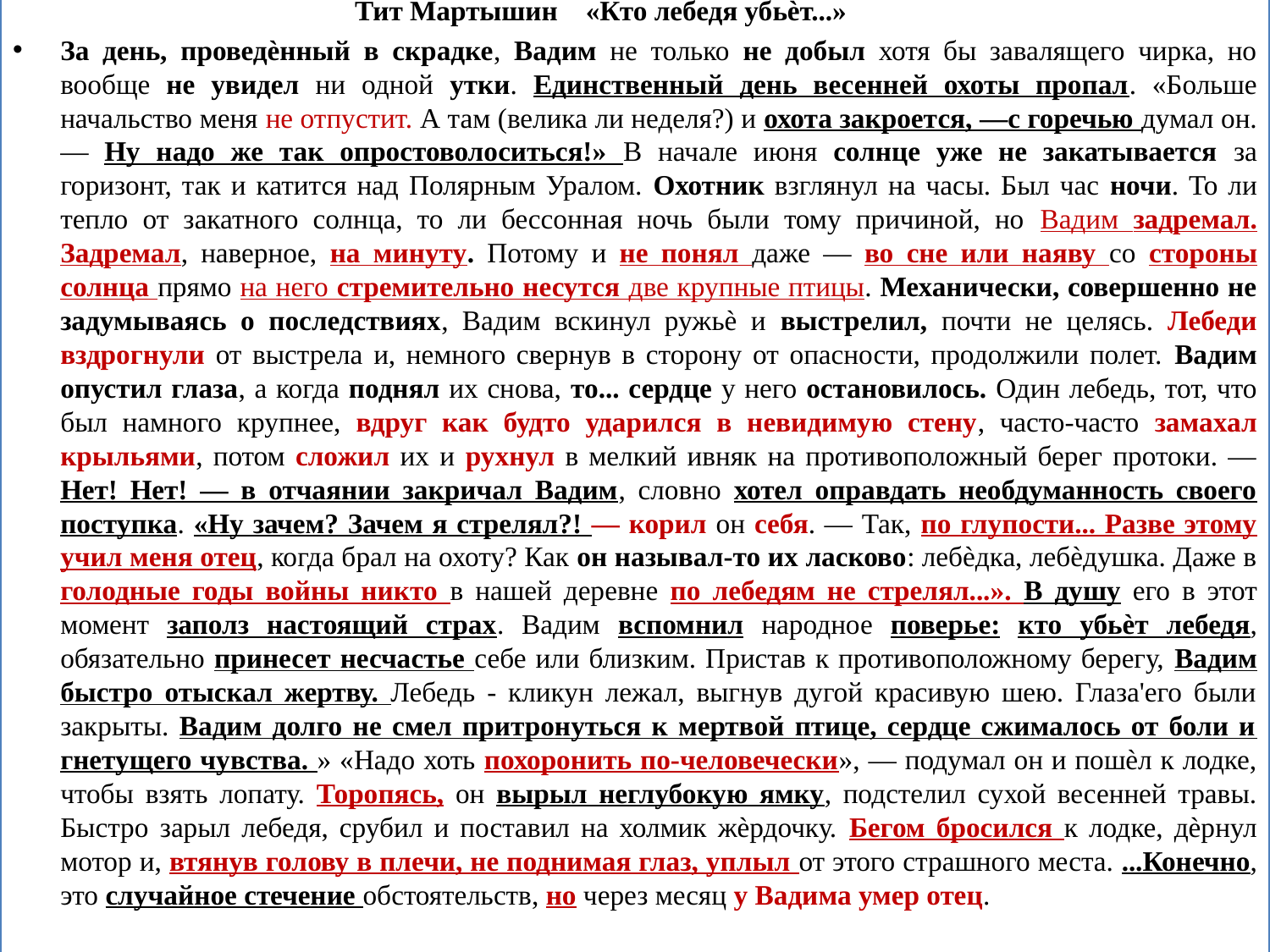

Тит Мартышин    «Кто лебедя убьѐт...»
За день, проведѐнный в скрадке, Вадим не только не добыл хотя бы завалящего чирка, но вообще не увидел ни одной утки. Единственный день весенней охоты пропал. «Больше начальство меня не отпустит. А там (велика ли неделя?) и охота закроется, —с горечью думал он.— Ну надо же так опростоволоситься!» В начале июня солнце уже не закатывается за горизонт, так и катится над Полярным Уралом. Охотник взглянул на часы. Был час ночи. То ли тепло от закатного солнца, то ли бессонная ночь были тому причиной, но Вадим задремал. Задремал, наверное, на минуту. Потому и не понял даже — во сне или наяву со стороны солнца прямо на него стремительно несутся две крупные птицы. Механически, совершенно не задумываясь о последствиях, Вадим вскинул ружьѐ и выстрелил, почти не целясь. Лебеди вздрогнули от выстрела и, немного свернув в сторону от опасности, продолжили полет. Вадим опустил глаза, а когда поднял их снова, то... сердце у него остановилось. Один лебедь, тот, что был намного крупнее, вдруг как будто ударился в невидимую стену, часто-часто замахал крыльями, потом сложил их и рухнул в мелкий ивняк на противоположный берег протоки. — Нет! Нет! — в отчаянии закричал Вадим, словно хотел оправдать необдуманность своего поступка. «Ну зачем? Зачем я стрелял?! — корил он себя. — Так, по глупости... Разве этому учил меня отец, когда брал на охоту? Как он называл-то их ласково: лебѐдка, лебѐдушка. Даже в голодные годы войны никто в нашей деревне по лебедям не стрелял...». В душу его в этот момент заполз настоящий страх. Вадим вспомнил народное поверье: кто убьѐт лебедя, обязательно принесет несчастье себе или близким. Пристав к противоположному берегу, Вадим быстро отыскал жертву. Лебедь - кликун лежал, выгнув дугой красивую шею. Глаза'его были закрыты. Вадим долго не смел притронуться к мертвой птице, сердце сжималось от боли и гнетущего чувства. » «Надо хоть похоронить по-человечески», — подумал он и пошѐл к лодке, чтобы взять лопату. Торопясь, он вырыл неглубокую ямку, подстелил сухой весенней травы. Быстро зарыл лебедя, срубил и поставил на холмик жѐрдочку. Бегом бросился к лодке, дѐрнул мотор и, втянув голову в плечи, не поднимая глаз, уплыл от этого страшного места. ...Конечно, это случайное стечение обстоятельств, но через месяц у Вадима умер отец.